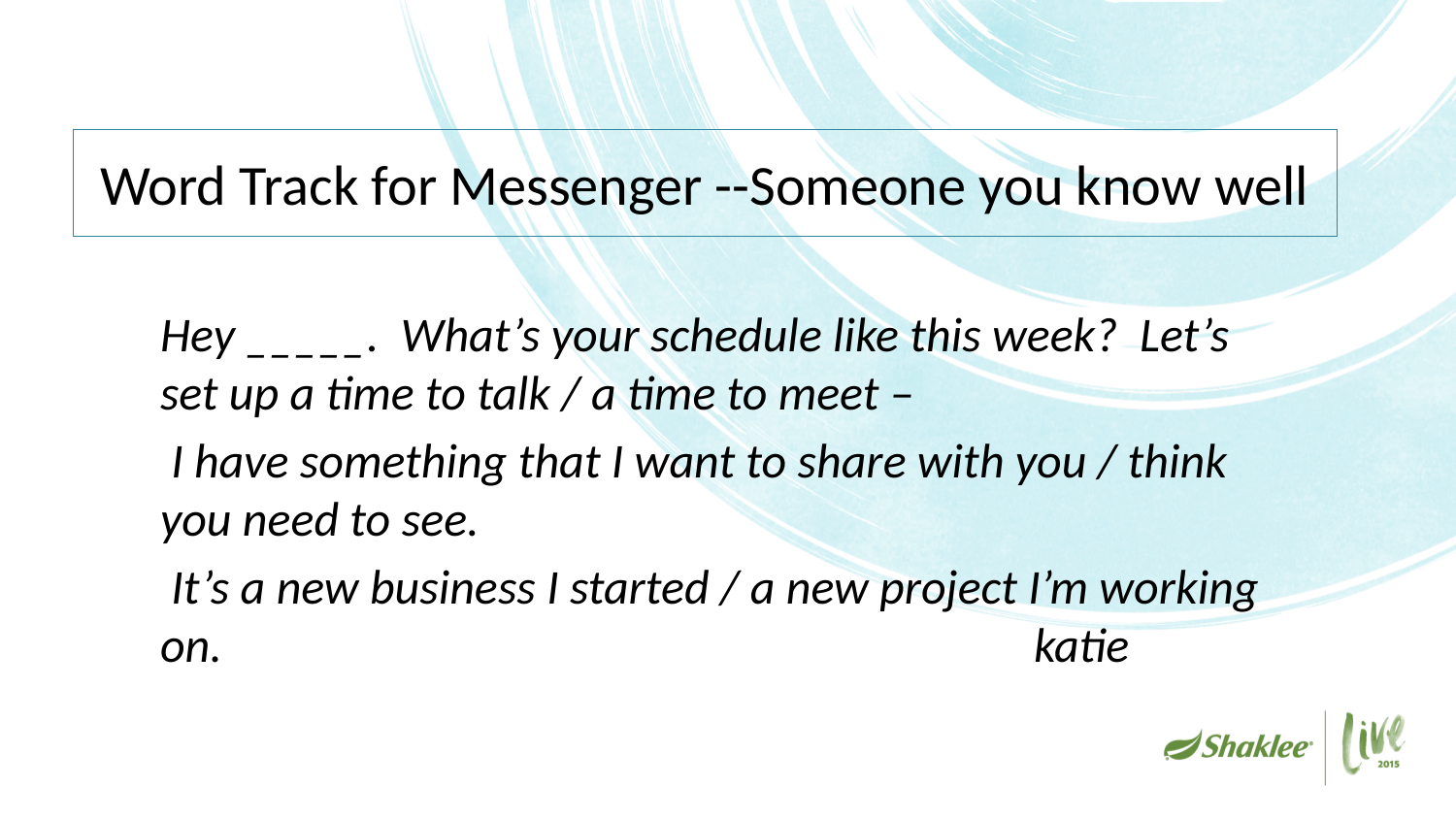

# Word Track for Messenger --Someone you know well
Hey _____.  What’s your schedule like this week?  Let’s set up a time to talk / a time to meet –
 I have something that I want to share with you / think you need to see.
 It’s a new business I started / a new project I’m working on. 						katie